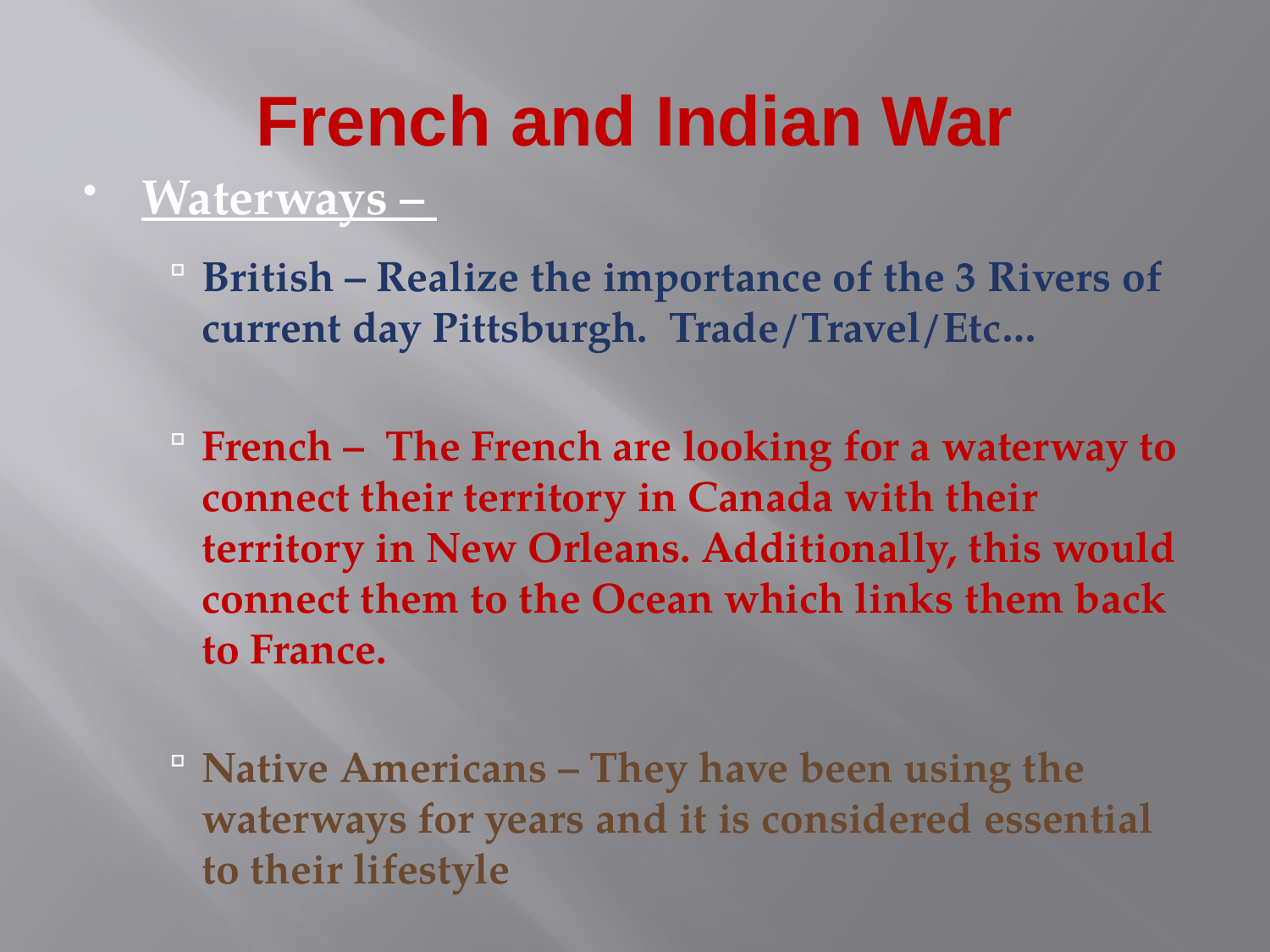

# French and Indian War
Waterways –

British – Realize the importance of the 3 Rivers of current day Pittsburgh.  Trade/Travel/Etc…

French –  The French are looking for a waterway to connect their territory in Canada with their territory in New Orleans. Additionally, this would connect them to the Ocean which links them back to France.

Native Americans – They have been using the waterways for years and it is considered essential to their lifestyle